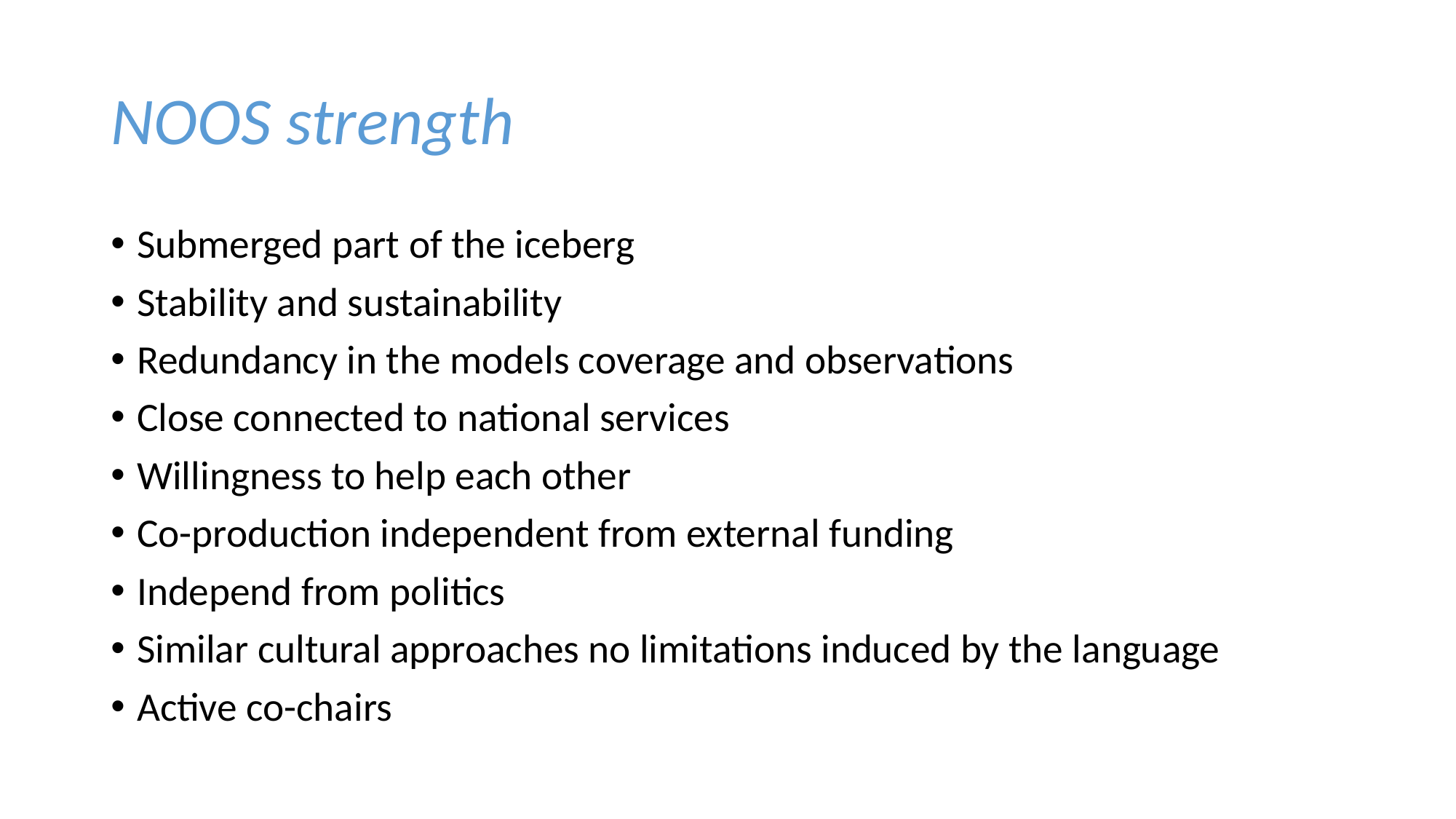

# NOOS strength
Submerged part of the iceberg
Stability and sustainability
Redundancy in the models coverage and observations
Close connected to national services
Willingness to help each other
Co-production independent from external funding
Independ from politics
Similar cultural approaches no limitations induced by the language
Active co-chairs